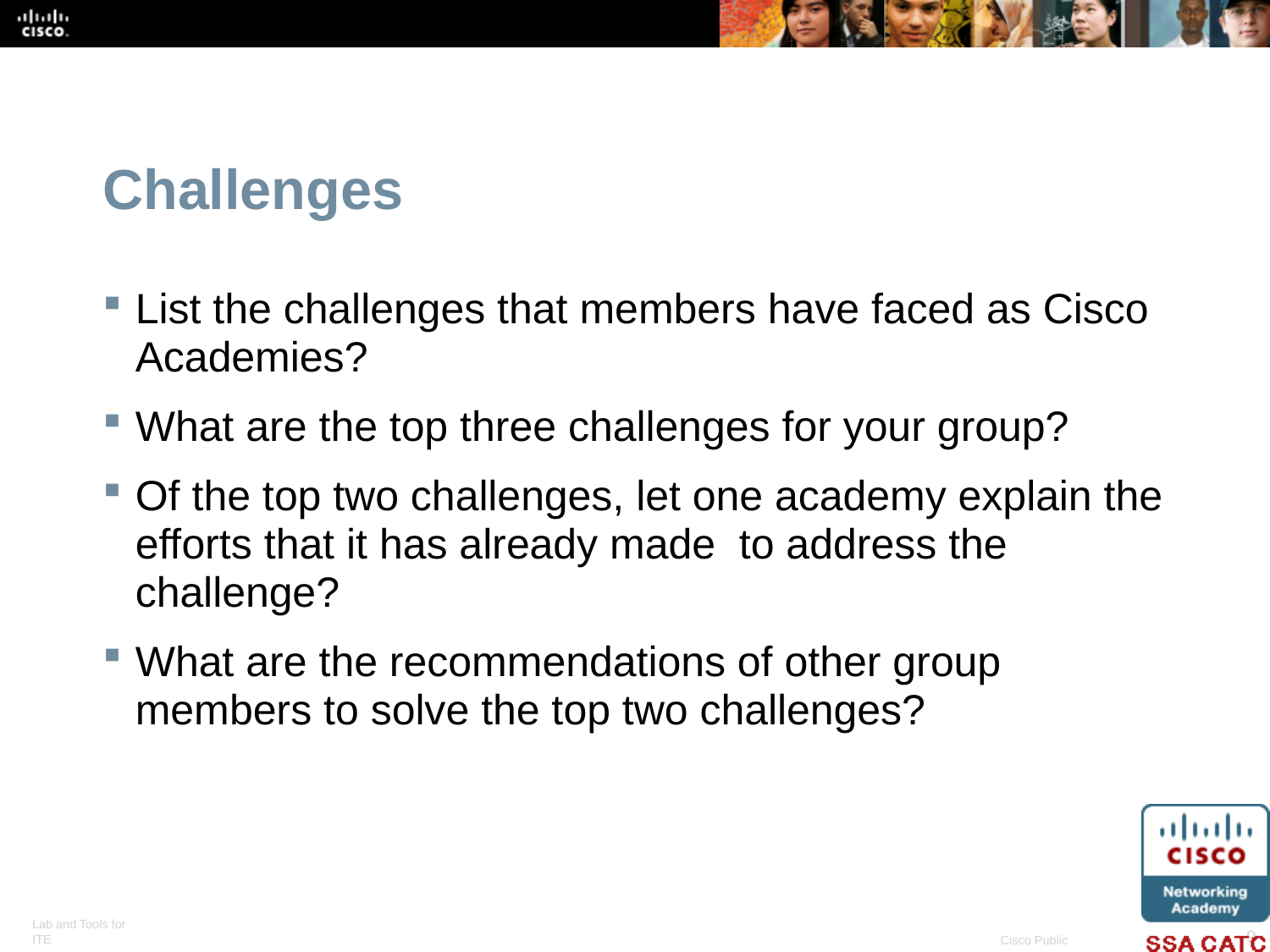

# Challenges
List the challenges that members have faced as Cisco Academies?
What are the top three challenges for your group?
Of the top two challenges, let one academy explain the efforts that it has already made  to address the challenge?
What are the recommendations of other group members to solve the top two challenges?